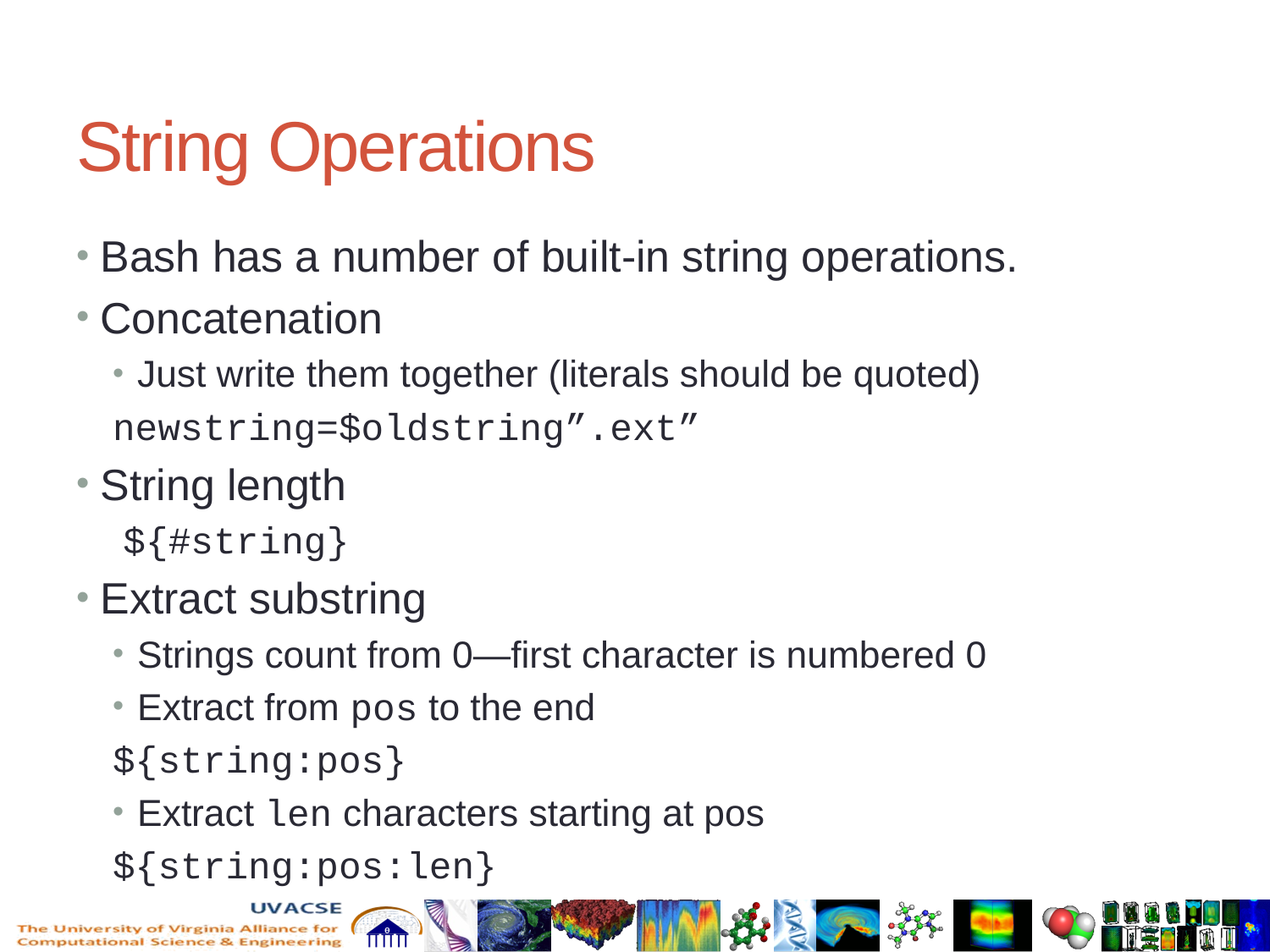

# String Operations
Bash has a number of built-in string operations.
Concatenation
Just write them together (literals should be quoted)
newstring=$oldstring”.ext”
String length
 ${#string}
Extract substring
Strings count from 0—first character is numbered 0
Extract from pos to the end
${string:pos}
Extract len characters starting at pos
${string:pos:len}